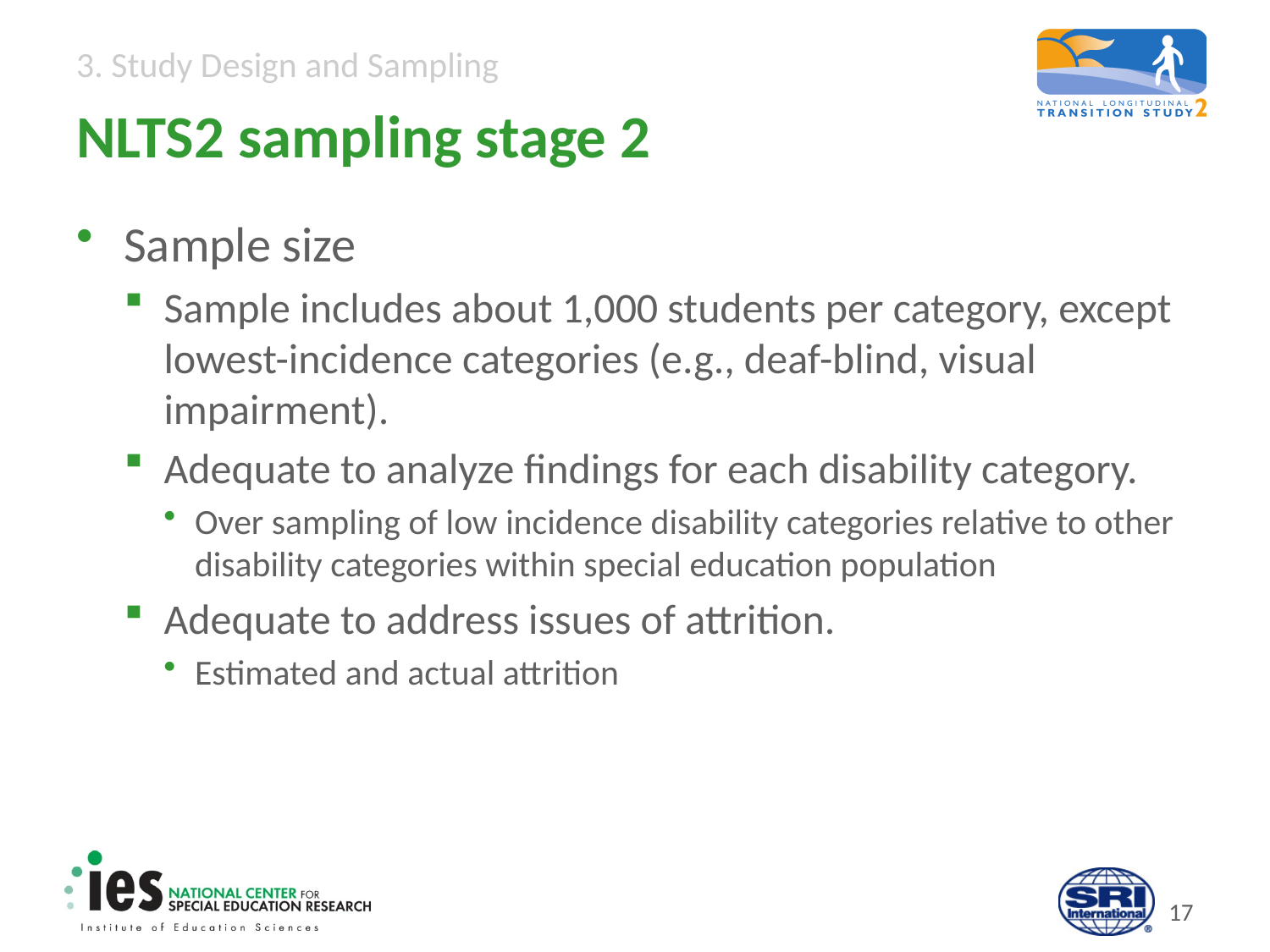

# NLTS2 sampling stage 2
Sample size
Sample includes about 1,000 students per category, except lowest-incidence categories (e.g., deaf-blind, visual impairment).
Adequate to analyze findings for each disability category.
Over sampling of low incidence disability categories relative to other disability categories within special education population
Adequate to address issues of attrition.
Estimated and actual attrition

17